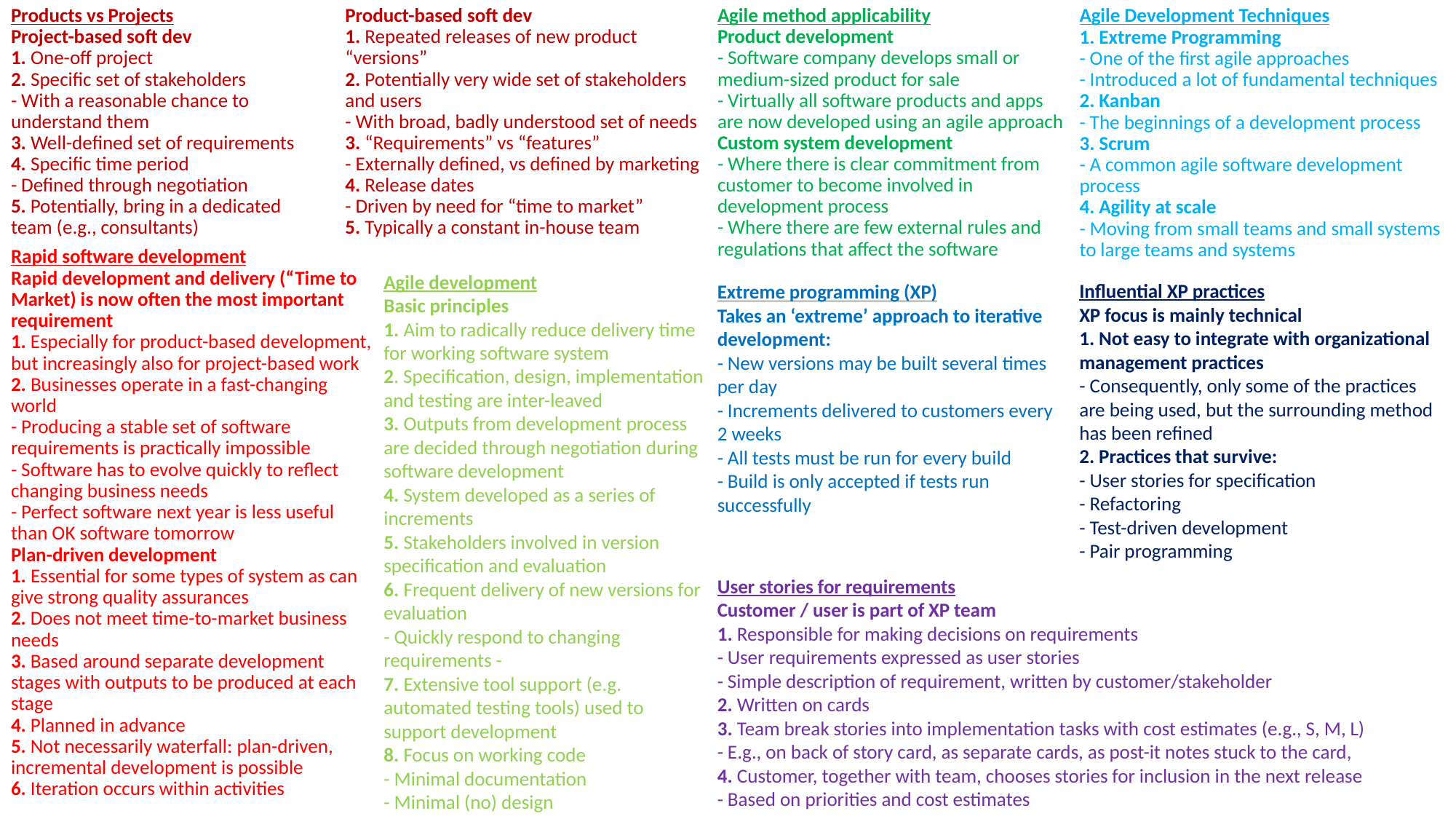

Products vs Projects
Project-based soft dev
1. One-off project
2. Specific set of stakeholders
- With a reasonable chance to understand them
3. Well-defined set of requirements
4. Specific time period
- Defined through negotiation
5. Potentially, bring in a dedicated team (e.g., consultants)

Product-based soft dev
1. Repeated releases of new product “versions”
2. Potentially very wide set of stakeholders and users
- With broad, badly understood set of needs
3. “Requirements” vs “features”
- Externally defined, vs defined by marketing
4. Release dates
- Driven by need for “time to market”
5. Typically a constant in-house team
Agile method applicability
Product development
- Software company develops small or medium-sized product for sale
- Virtually all software products and apps are now developed using an agile approach
Custom system development
- Where there is clear commitment from customer to become involved in development process
- Where there are few external rules and regulations that affect the software
Agile Development Techniques
1. Extreme Programming
- One of the first agile approaches
- Introduced a lot of fundamental techniques
2. Kanban
- The beginnings of a development process
3. Scrum
- A common agile software development process
4. Agility at scale
- Moving from small teams and small systems to large teams and systems
Rapid software development
Rapid development and delivery (“Time to Market) is now often the most important requirement
1. Especially for product-based development, but increasingly also for project-based work
2. Businesses operate in a fast-changing world
- Producing a stable set of software requirements is practically impossible
- Software has to evolve quickly to reflect changing business needs
- Perfect software next year is less useful than OK software tomorrow
Plan-driven development
1. Essential for some types of system as can give strong quality assurances
2. Does not meet time-to-market business needs
3. Based around separate development stages with outputs to be produced at each stage
4. Planned in advance
5. Not necessarily waterfall: plan-driven, incremental development is possible
6. Iteration occurs within activities
Agile development
Basic principles
1. Aim to radically reduce delivery time for working software system
2. Specification, design, implementation and testing are inter-leaved
3. Outputs from development process are decided through negotiation during software development
4. System developed as a series of increments
5. Stakeholders involved in version specification and evaluation
6. Frequent delivery of new versions for evaluation
- Quickly respond to changing requirements -
7. Extensive tool support (e.g. automated testing tools) used to support development
8. Focus on working code
- Minimal documentation
- Minimal (no) design

Influential XP practices
XP focus is mainly technical
1. Not easy to integrate with organizational management practices
- Consequently, only some of the practices are being used, but the surrounding method has been refined
2. Practices that survive:
- User stories for specification
- Refactoring
- Test-driven development
- Pair programming
Extreme programming (XP)
Takes an ‘extreme’ approach to iterative development:
- New versions may be built several times per day
- Increments delivered to customers every 2 weeks
- All tests must be run for every build
- Build is only accepted if tests run successfully
User stories for requirements
Customer / user is part of XP team
1. Responsible for making decisions on requirements
- User requirements expressed as user stories
- Simple description of requirement, written by customer/stakeholder
2. Written on cards
3. Team break stories into implementation tasks with cost estimates (e.g., S, M, L)
- E.g., on back of story card, as separate cards, as post-it notes stuck to the card,
4. Customer, together with team, chooses stories for inclusion in the next release
- Based on priorities and cost estimates